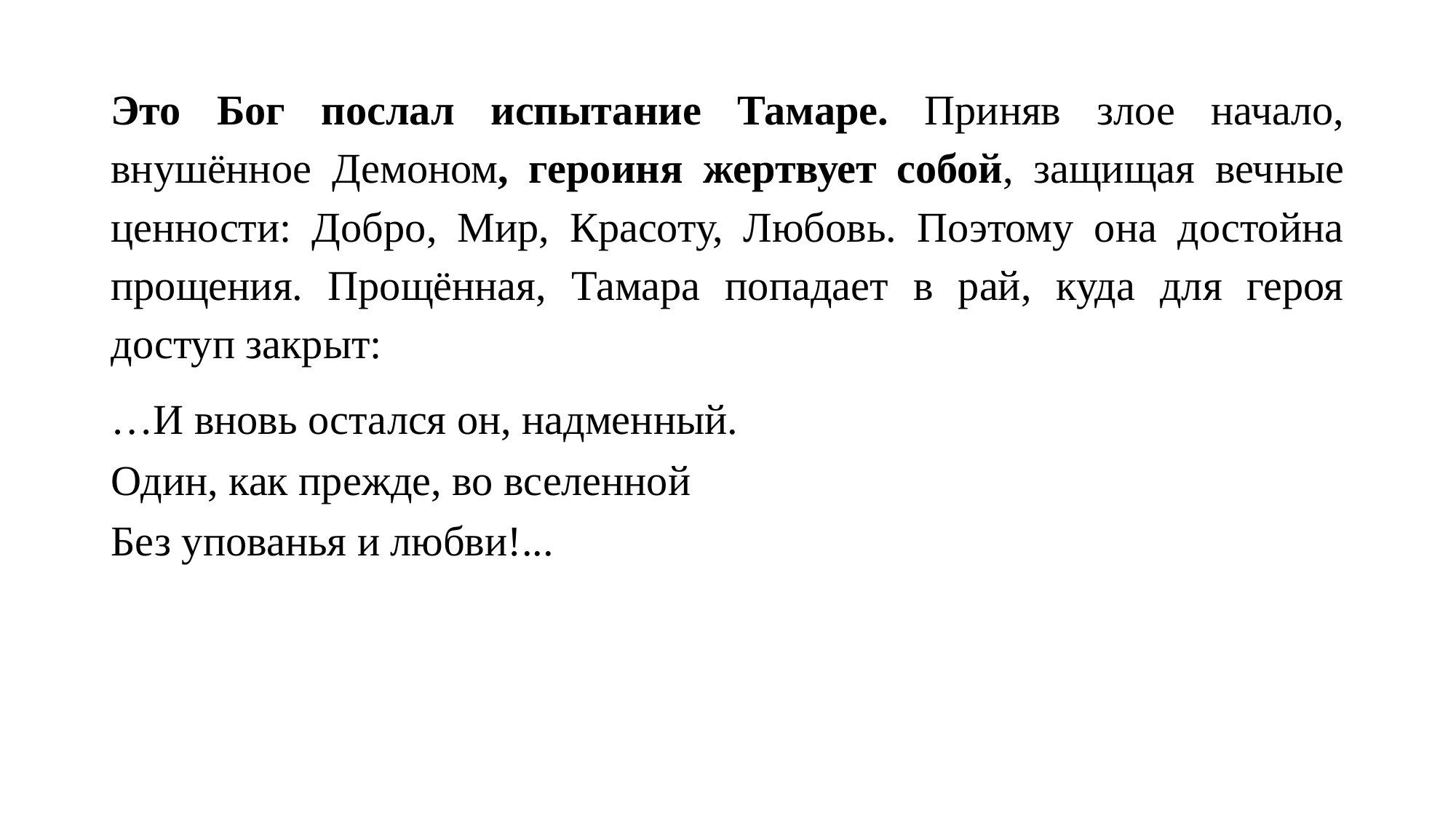

#
Это Бог послал испытание Тамаре. Приняв злое начало, внушённое Демоном, героиня жертвует собой, защищая вечные ценности: Добро, Мир, Красоту, Любовь. Поэтому она достойна прощения. Прощённая, Тамара попадает в рай, куда для героя доступ закрыт:
…И вновь остался он, надменный.
Один, как прежде, во вселенной
Без упованья и любви!...